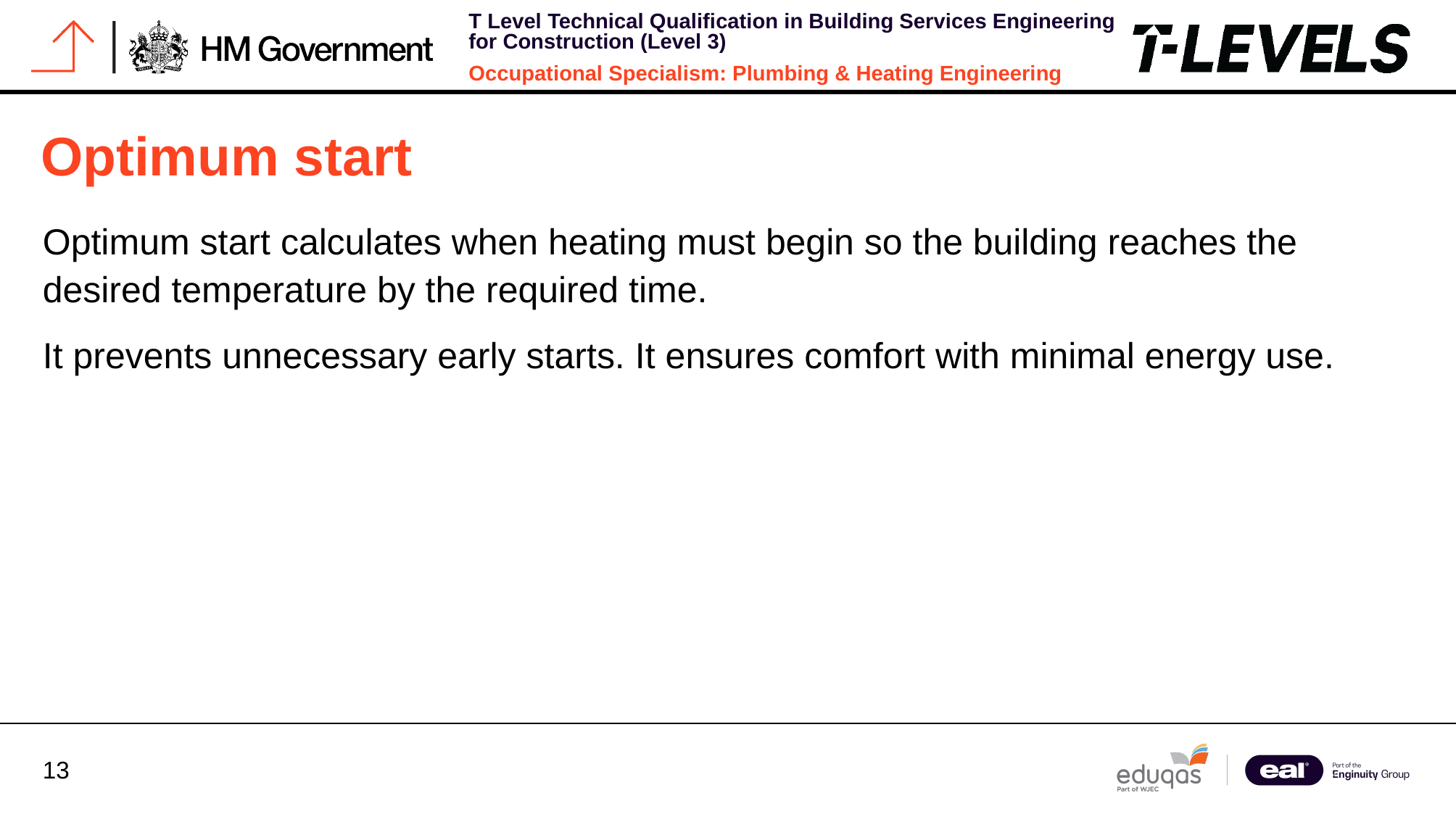

# Optimum start
Optimum start calculates when heating must begin so the building reaches the desired temperature by the required time.
It prevents unnecessary early starts. It ensures comfort with minimal energy use.